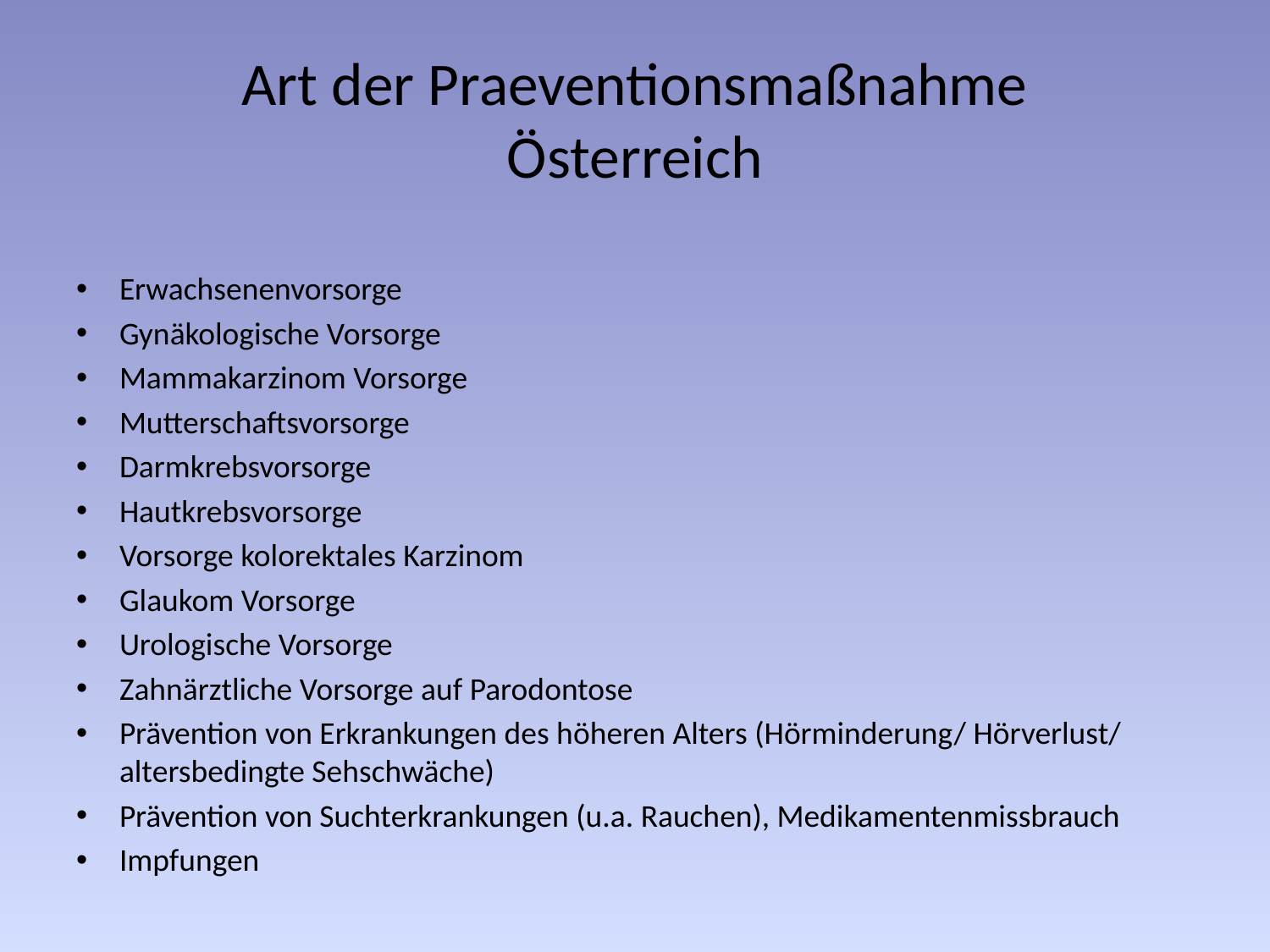

# Art der Praeventionsmaßnahme Österreich

Erwachsenenvorsorge
Gynäkologische Vorsorge
Mammakarzinom Vorsorge
Mutterschaftsvorsorge
Darmkrebsvorsorge
Hautkrebsvorsorge
Vorsorge kolorektales Karzinom
Glaukom Vorsorge
Urologische Vorsorge
Zahnärztliche Vorsorge auf Parodontose
Prävention von Erkrankungen des höheren Alters (Hörminderung/ Hörverlust/ altersbedingte Sehschwäche)
Prävention von Suchterkrankungen (u.a. Rauchen), Medikamentenmissbrauch
Impfungen